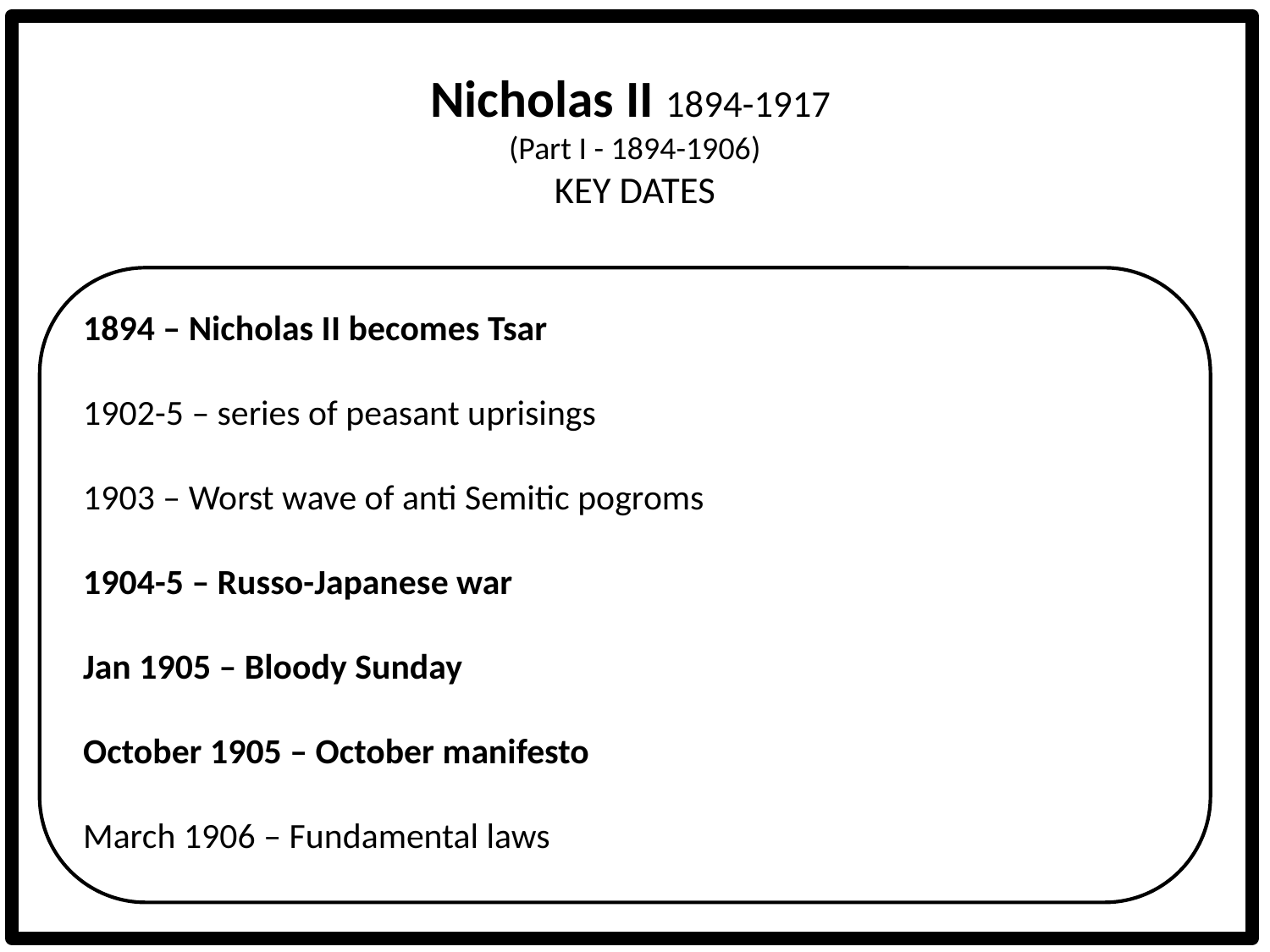

# Nicholas II 1894-1917 (Part I - 1894-1906) KEY DATES
1894 – Nicholas II becomes Tsar

1902-5 – series of peasant uprisings

1903 – Worst wave of anti Semitic pogroms

1904-5 – Russo-Japanese war

Jan 1905 – Bloody Sunday

October 1905 – October manifesto

March 1906 – Fundamental laws